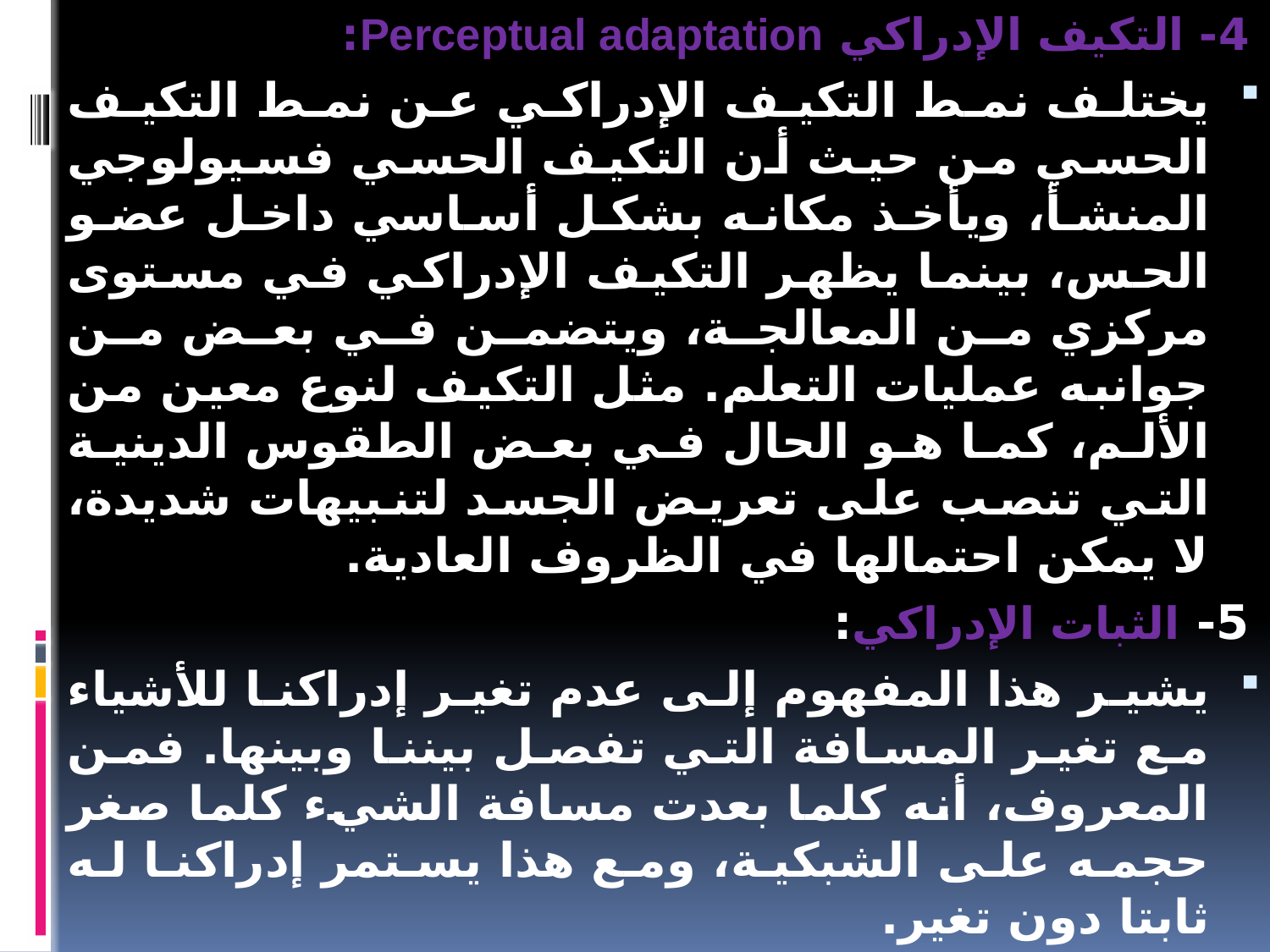

4- التكيف الإدراكي Perceptual adaptation:
يختلف نمط التكيف الإدراكي عن نمط التكيف الحسي من حيث أن التكيف الحسي فسيولوجي المنشأ، ويأخذ مكانه بشكل أساسي داخل عضو الحس، بينما يظهر التكيف الإدراكي في مستوى مركزي من المعالجة، ويتضمن في بعض من جوانبه عمليات التعلم. مثل التكيف لنوع معين من الألم، كما هو الحال في بعض الطقوس الدينية التي تنصب على تعريض الجسد لتنبيهات شديدة، لا يمكن احتمالها في الظروف العادية.
5- الثبات الإدراكي:
يشير هذا المفهوم إلى عدم تغير إدراكنا للأشياء مع تغير المسافة التي تفصل بيننا وبينها. فمن المعروف، أنه كلما بعدت مسافة الشيء كلما صغر حجمه على الشبكية، ومع هذا يستمر إدراكنا له ثابتا دون تغير.